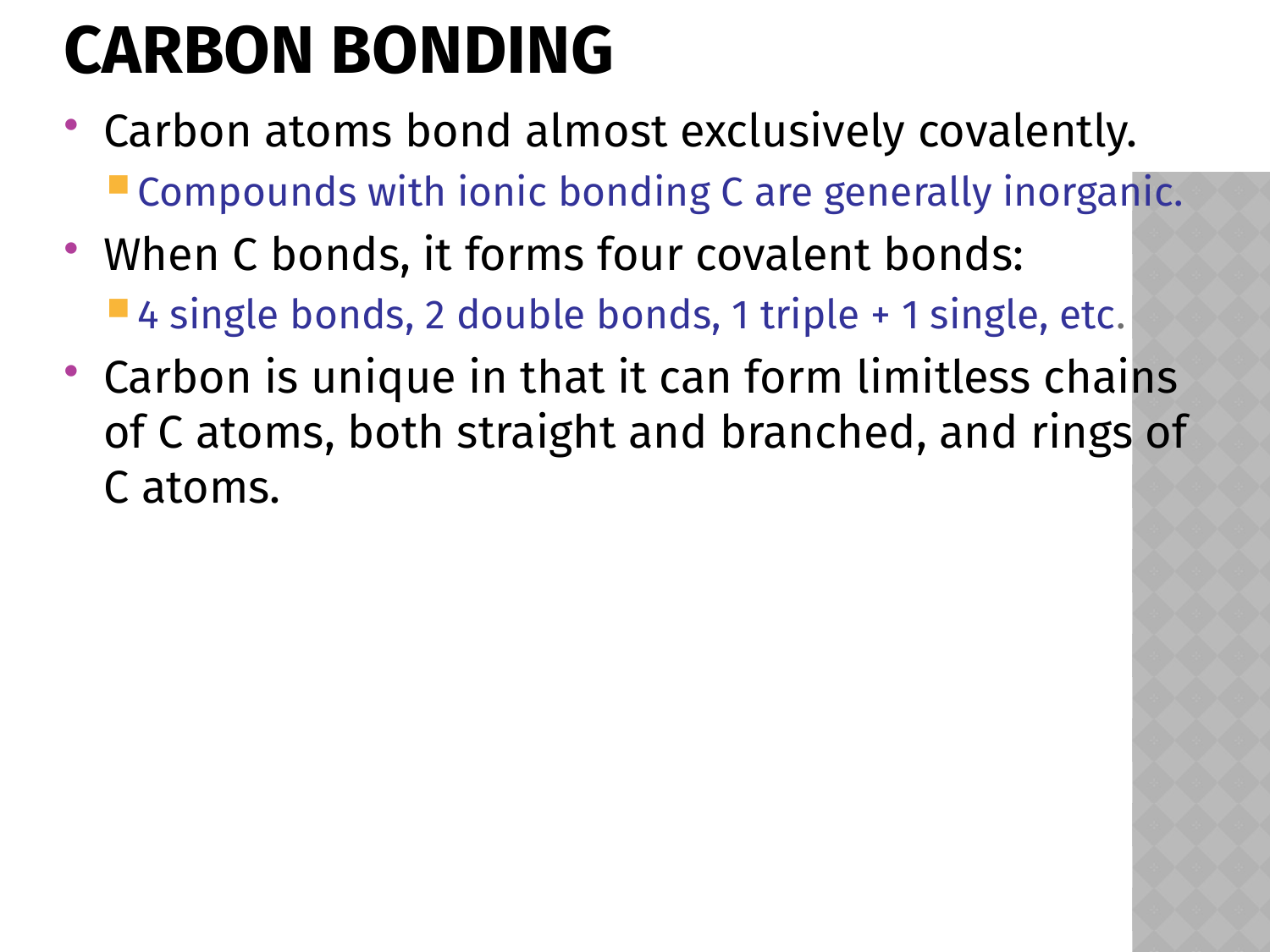

# Carbon Bonding
Carbon atoms bond almost exclusively covalently.
Compounds with ionic bonding C are generally inorganic.
When C bonds, it forms four covalent bonds:
4 single bonds, 2 double bonds, 1 triple + 1 single, etc.
Carbon is unique in that it can form limitless chains of C atoms, both straight and branched, and rings of C atoms.